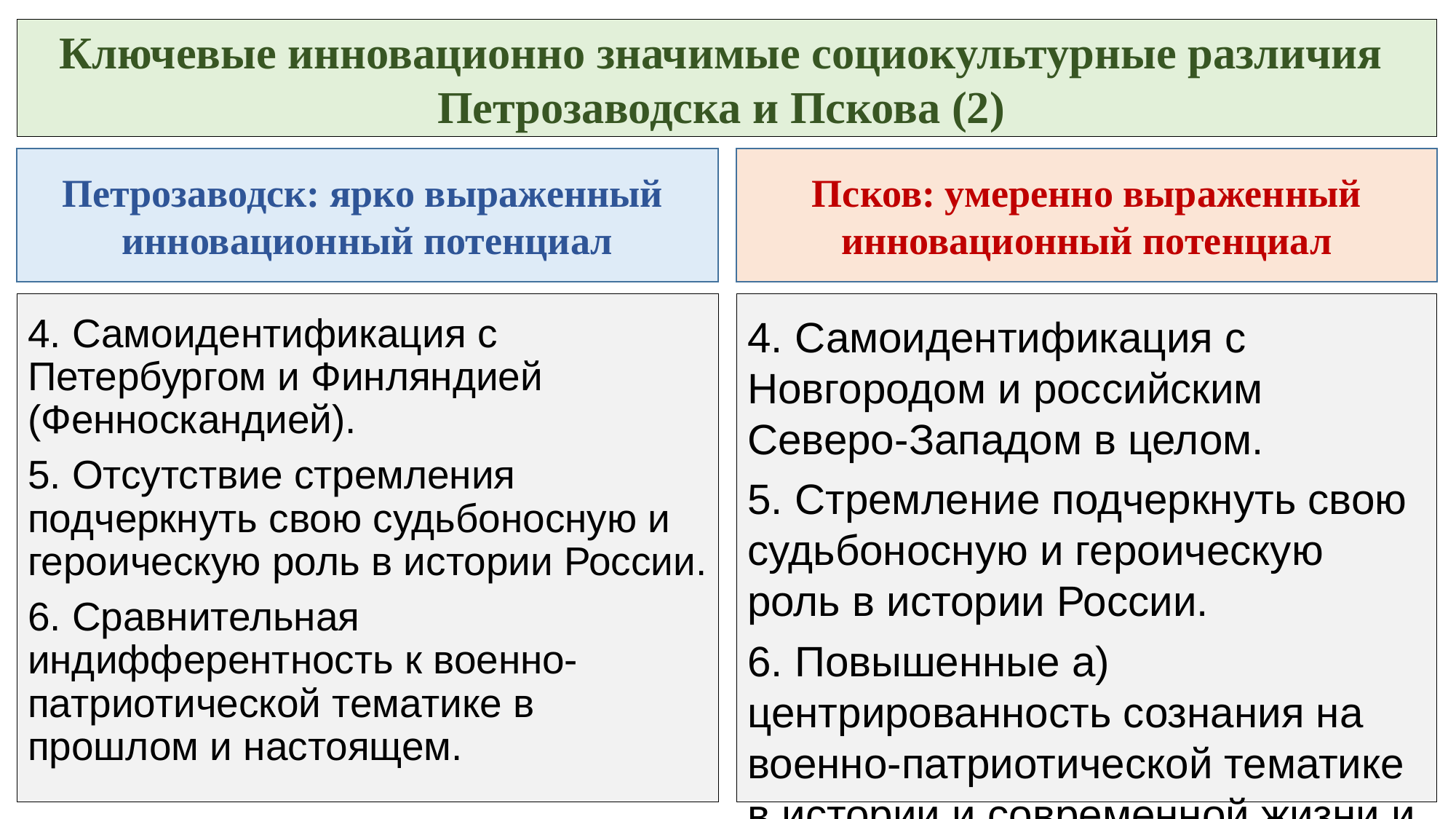

# Ключевые инновационно значимые социокультурные различия Петрозаводска и Пскова (2)
Петрозаводск: ярко выраженный
инновационный потенциал
Псков: умеренно выраженный инновационный потенциал

4. Самоидентификация с Петербургом и Финляндией (Фенноскандией).
5. Отсутствие стремления подчеркнуть свою судьбоносную и героическую роль в истории России.
6. Сравнительная индифферентность к военно-патриотической тематике в прошлом и настоящем.

4. Самоидентификация с Новгородом и российским Северо-Западом в целом.
5. Стремление подчеркнуть свою судьбоносную и героическую роль в истории России.
6. Повышенные а) центрированность сознания на военно-патриотической тематике в истории и современной жизни и б) отзывчивость на соответствующие импульсы, идущие «сверху».